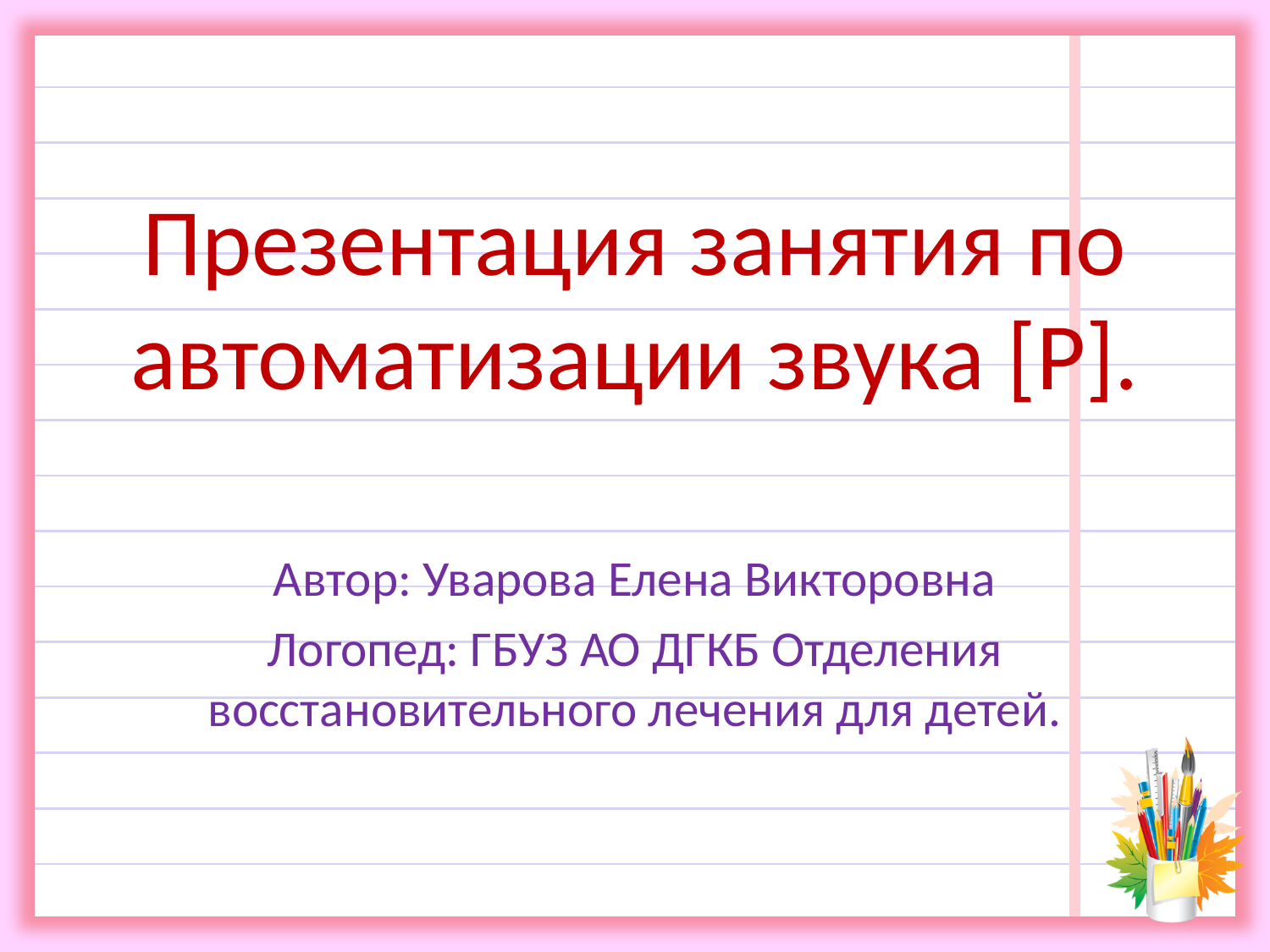

# Презентация занятия по автоматизации звука [Р].
Автор: Уварова Елена Викторовна
Логопед: ГБУЗ АО ДГКБ Отделения восстановительного лечения для детей.